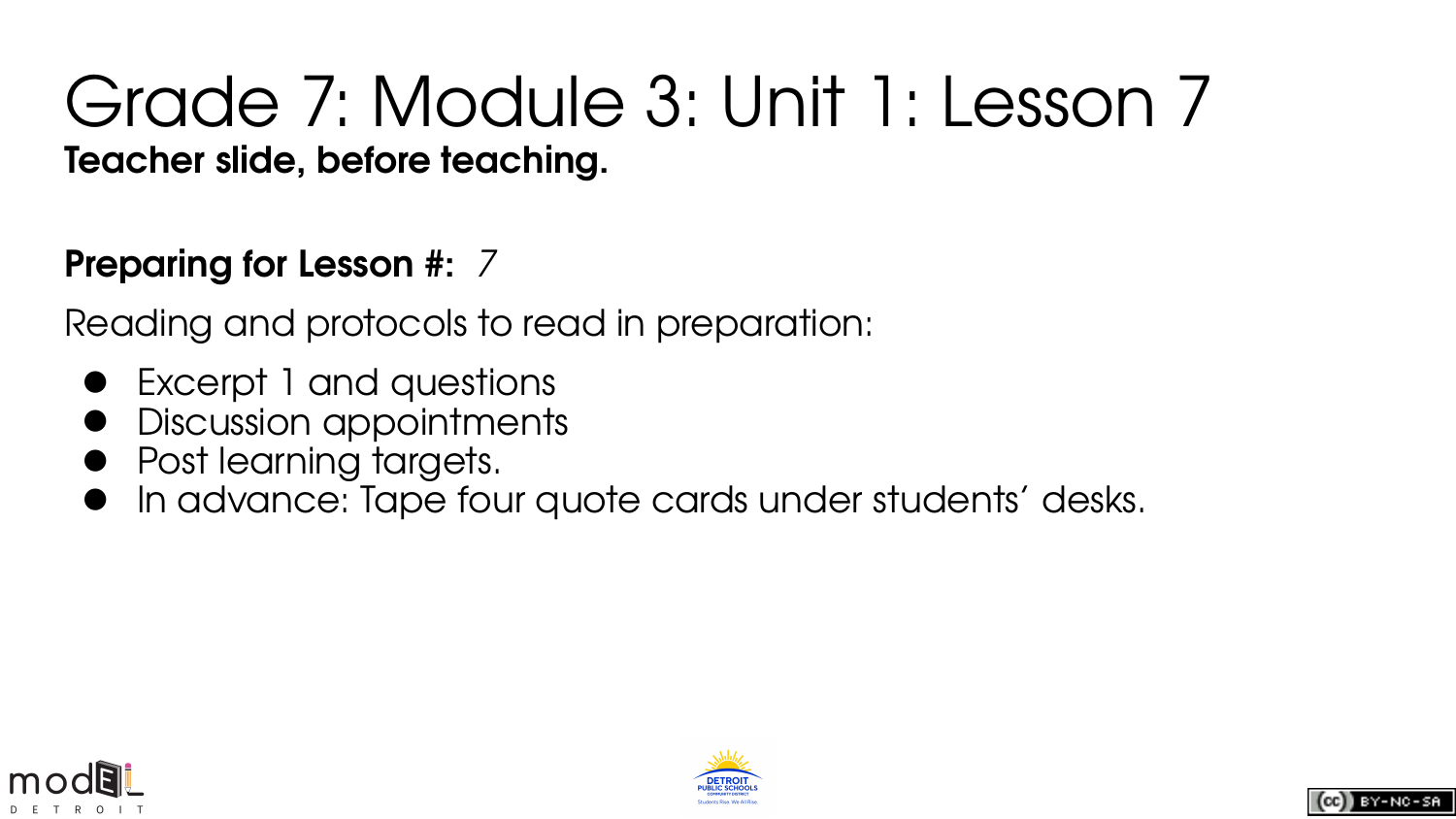

Grade 7: Module 3: Unit 1: Lesson 7
Teacher slide, before teaching.

Preparing for Lesson #:  7
Reading and protocols to read in preparation:
Excerpt 1 and questions
Discussion appointments
Post learning targets.
In advance: Tape four quote cards under students’ desks.